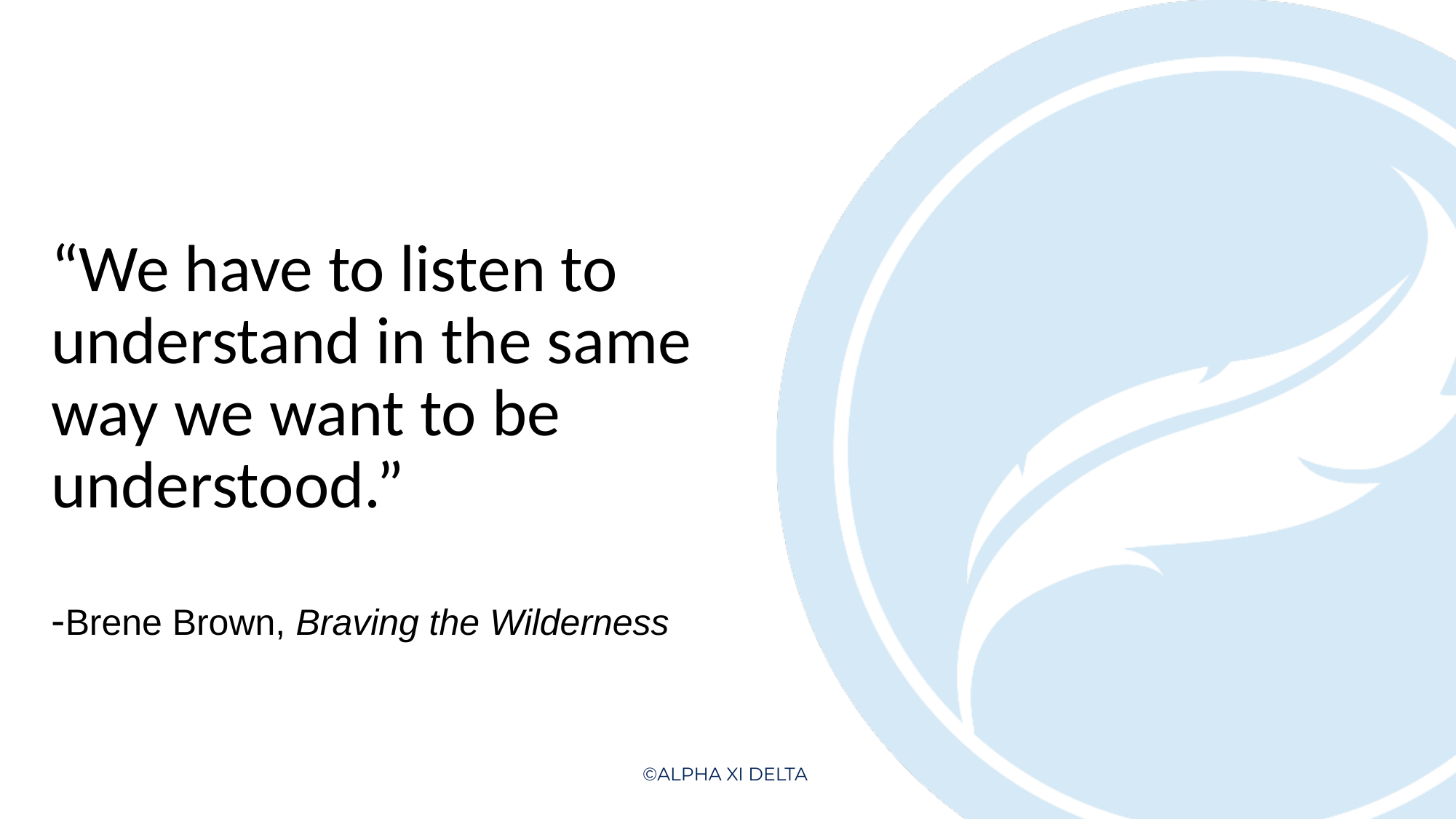

“We have to listen to understand in the same way we want to be understood.”

-Brene Brown, Braving the Wilderness
©ALPHA XI DELTA